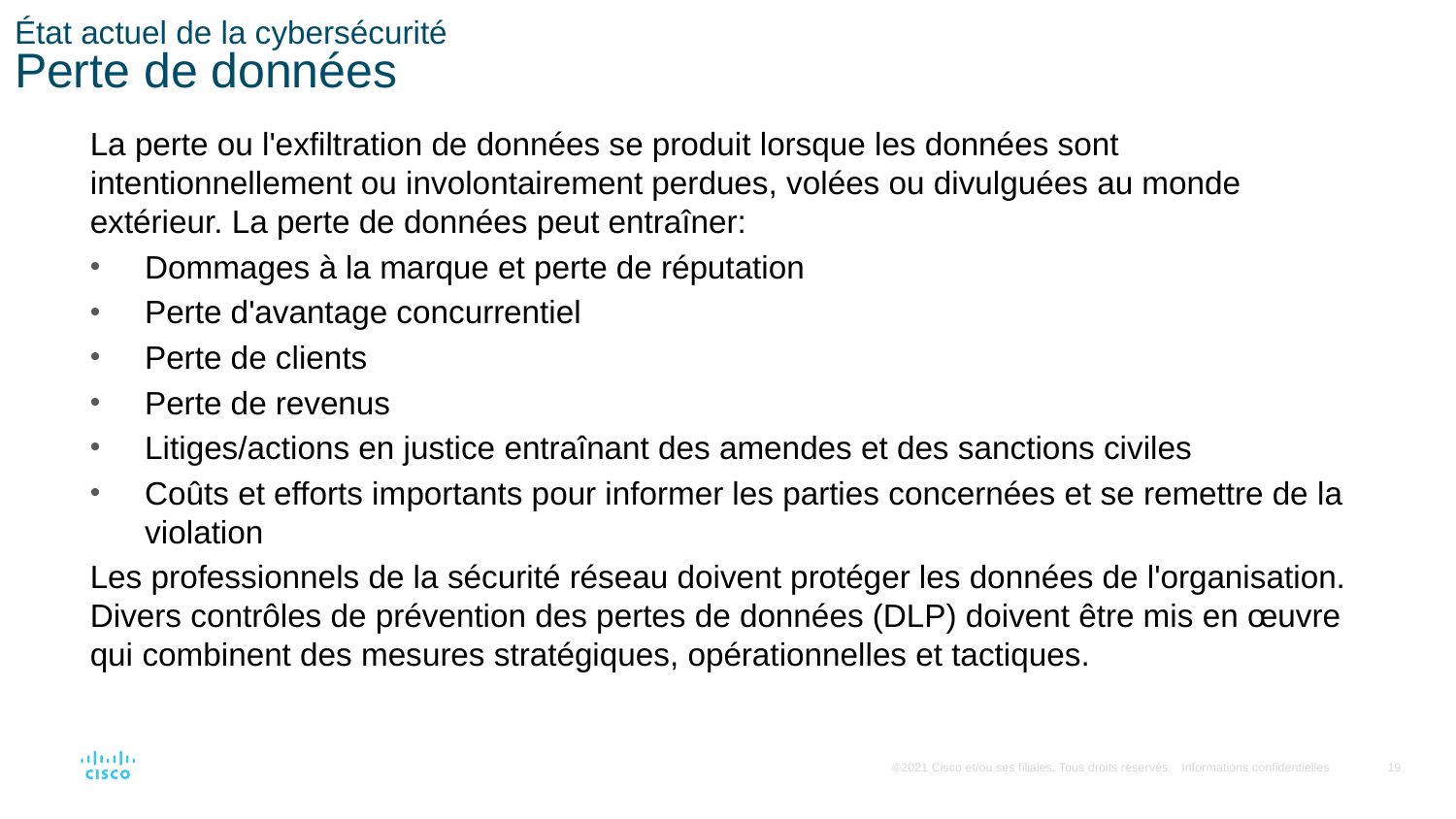

# État actuel de la cybersécurité Perte de données
La perte ou l'exfiltration de données se produit lorsque les données sont intentionnellement ou involontairement perdues, volées ou divulguées au monde extérieur. La perte de données peut entraîner:
Dommages à la marque et perte de réputation
Perte d'avantage concurrentiel
Perte de clients
Perte de revenus
Litiges/actions en justice entraînant des amendes et des sanctions civiles
Coûts et efforts importants pour informer les parties concernées et se remettre de la violation
Les professionnels de la sécurité réseau doivent protéger les données de l'organisation. Divers contrôles de prévention des pertes de données (DLP) doivent être mis en œuvre qui combinent des mesures stratégiques, opérationnelles et tactiques.